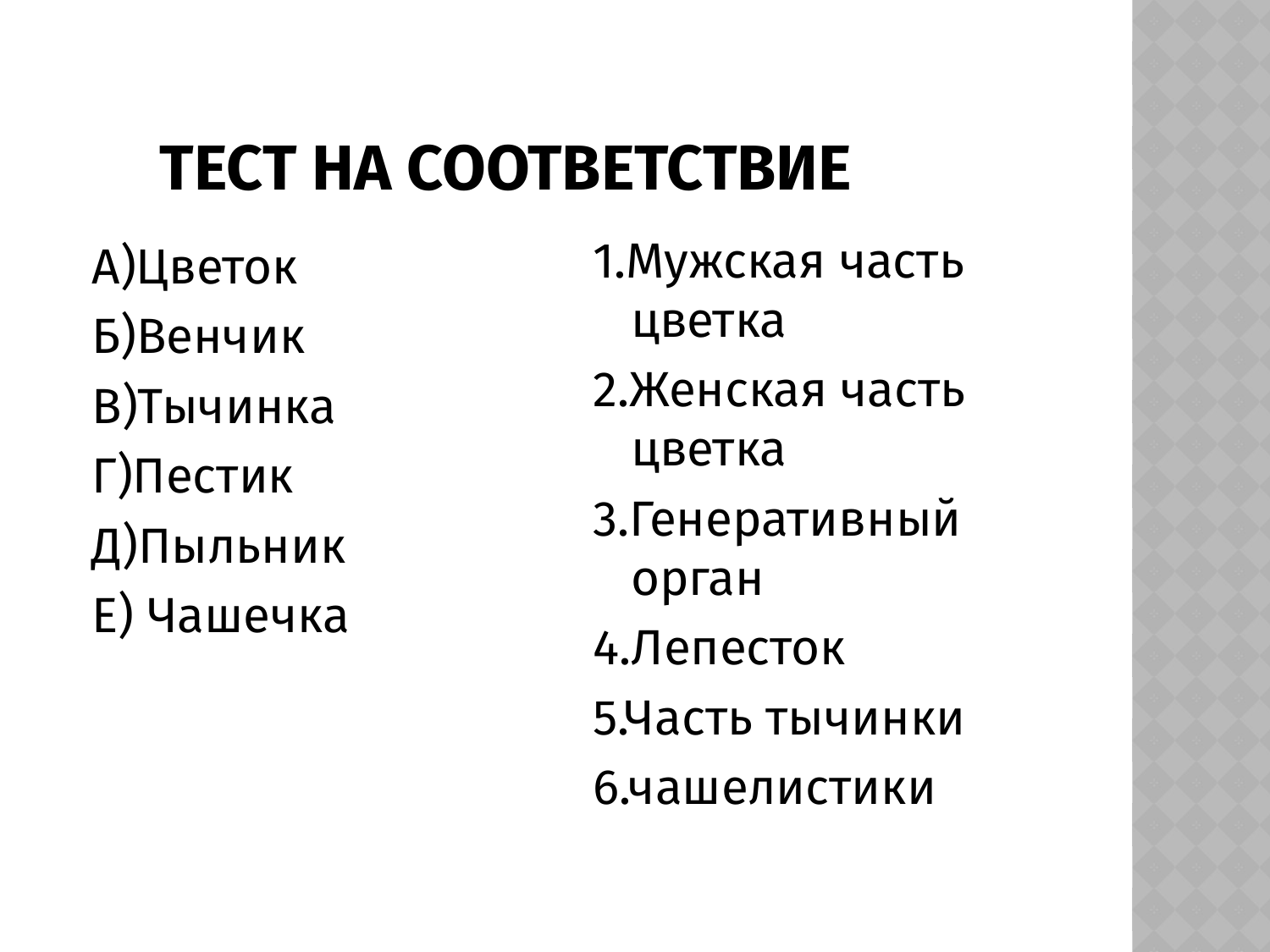

# Тест на соответствие

1.Мужская часть цветка
2.Женская часть цветка
3.Генеративный орган
4.Лепесток
5.Часть тычинки
6.чашелистики
А)Цветок
Б)Венчик
В)Тычинка
Г)Пестик
Д)Пыльник
Е) Чашечка